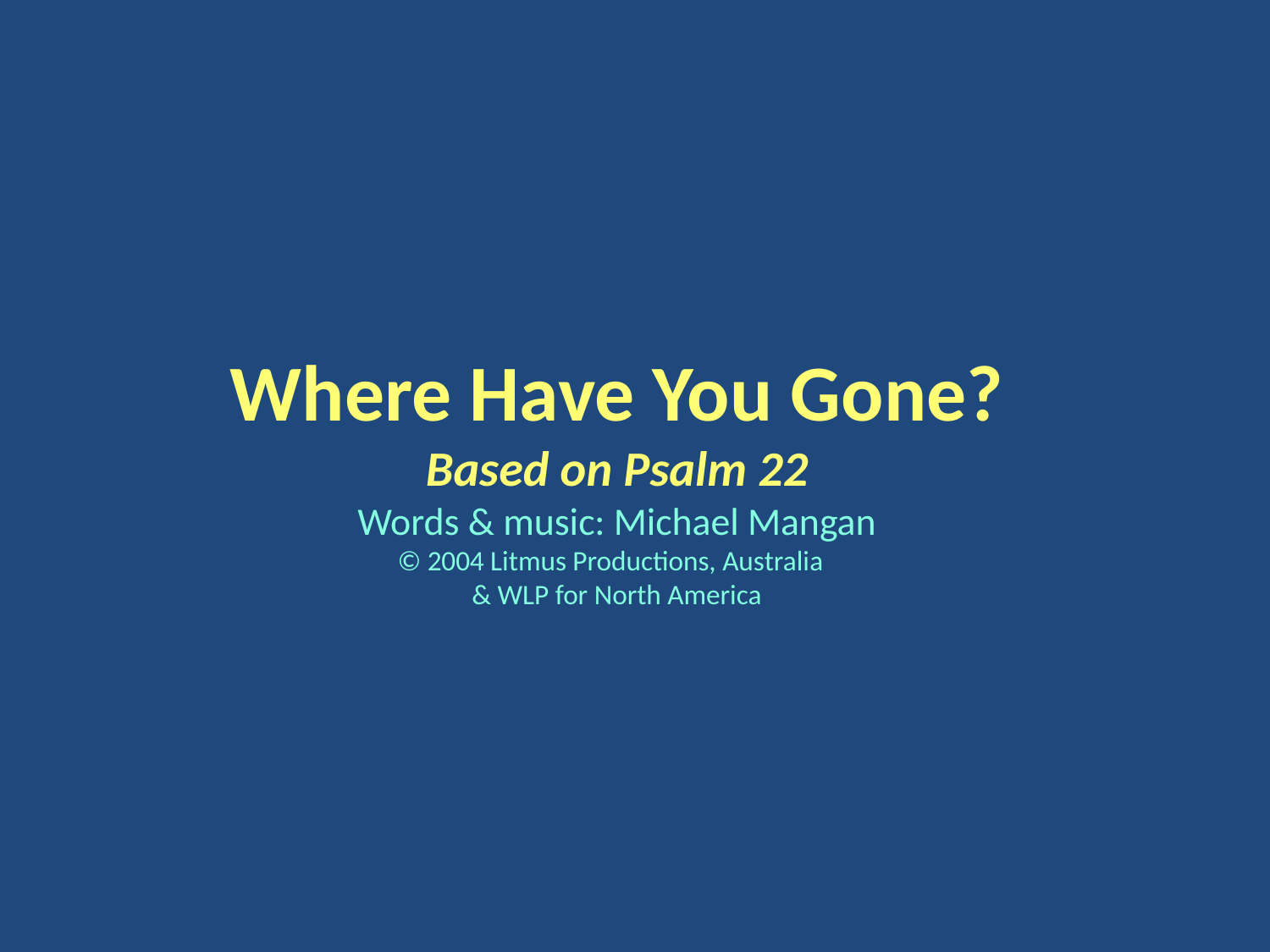

Where Have You Gone?
Based on Psalm 22
Words & music: Michael Mangan
© 2004 Litmus Productions, Australia
& WLP for North America